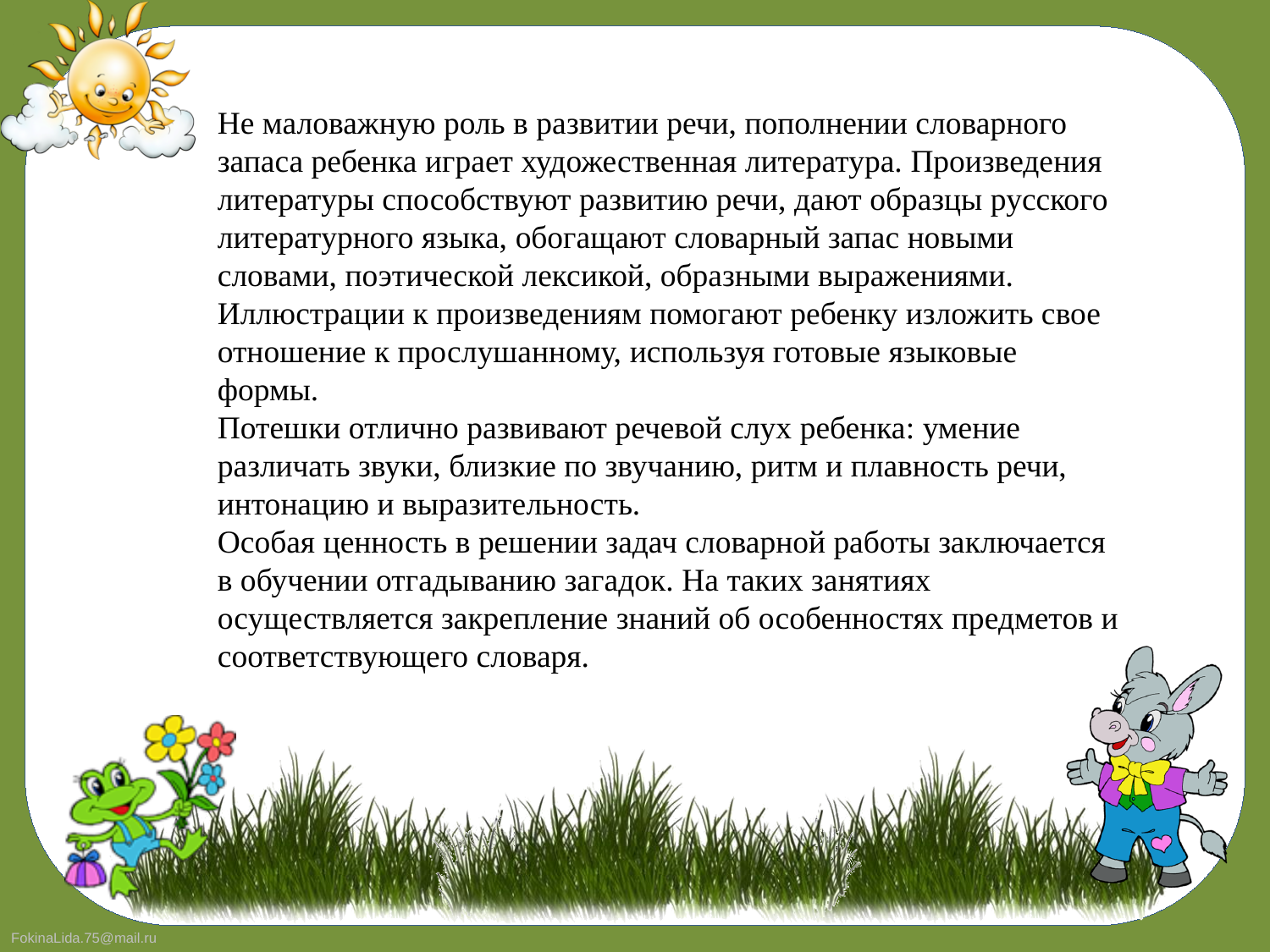

Не маловажную роль в развитии речи, пополнении словарного запаса ребенка играет художественная литература. Произведения литературы способствуют развитию речи, дают образцы русского литературного языка, обогащают словарный запас новыми словами, поэтической лексикой, образными выражениями. Иллюстрации к произведениям помогают ребенку изложить свое отношение к прослушанному, используя готовые языковые формы.
Потешки отлично развивают речевой слух ребенка: умение различать звуки, близкие по звучанию, ритм и плавность речи, интонацию и выразительность.
Особая ценность в решении задач словарной работы заключается в обучении отгадыванию загадок. На таких занятиях осуществляется закрепление знаний об особенностях предметов и соответствующего словаря.